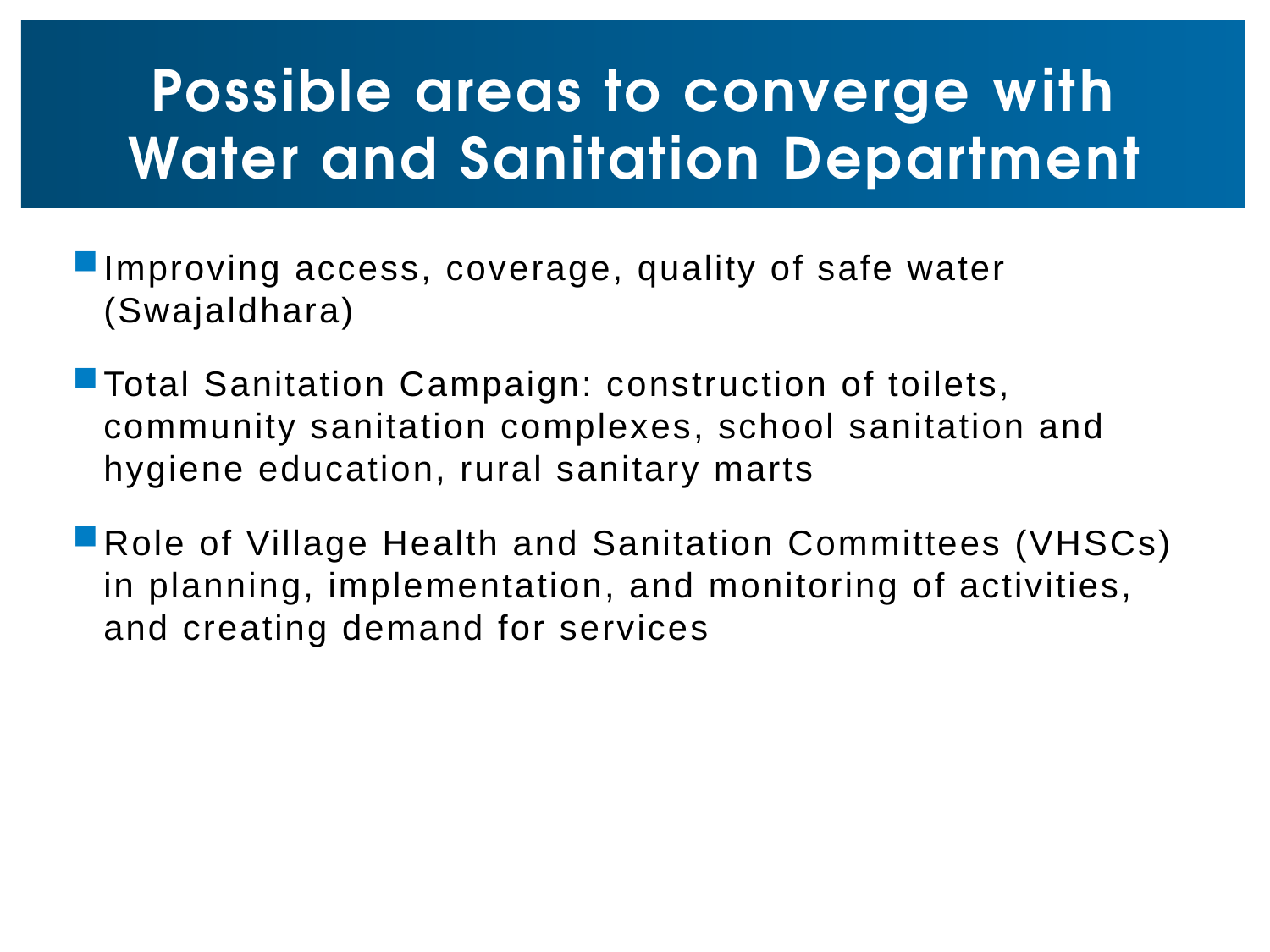

# Possible areas to converge with Water and Sanitation Department
Improving access, coverage, quality of safe water (Swajaldhara)
Total Sanitation Campaign: construction of toilets, community sanitation complexes, school sanitation and hygiene education, rural sanitary marts
Role of Village Health and Sanitation Committees (VHSCs) in planning, implementation, and monitoring of activities, and creating demand for services